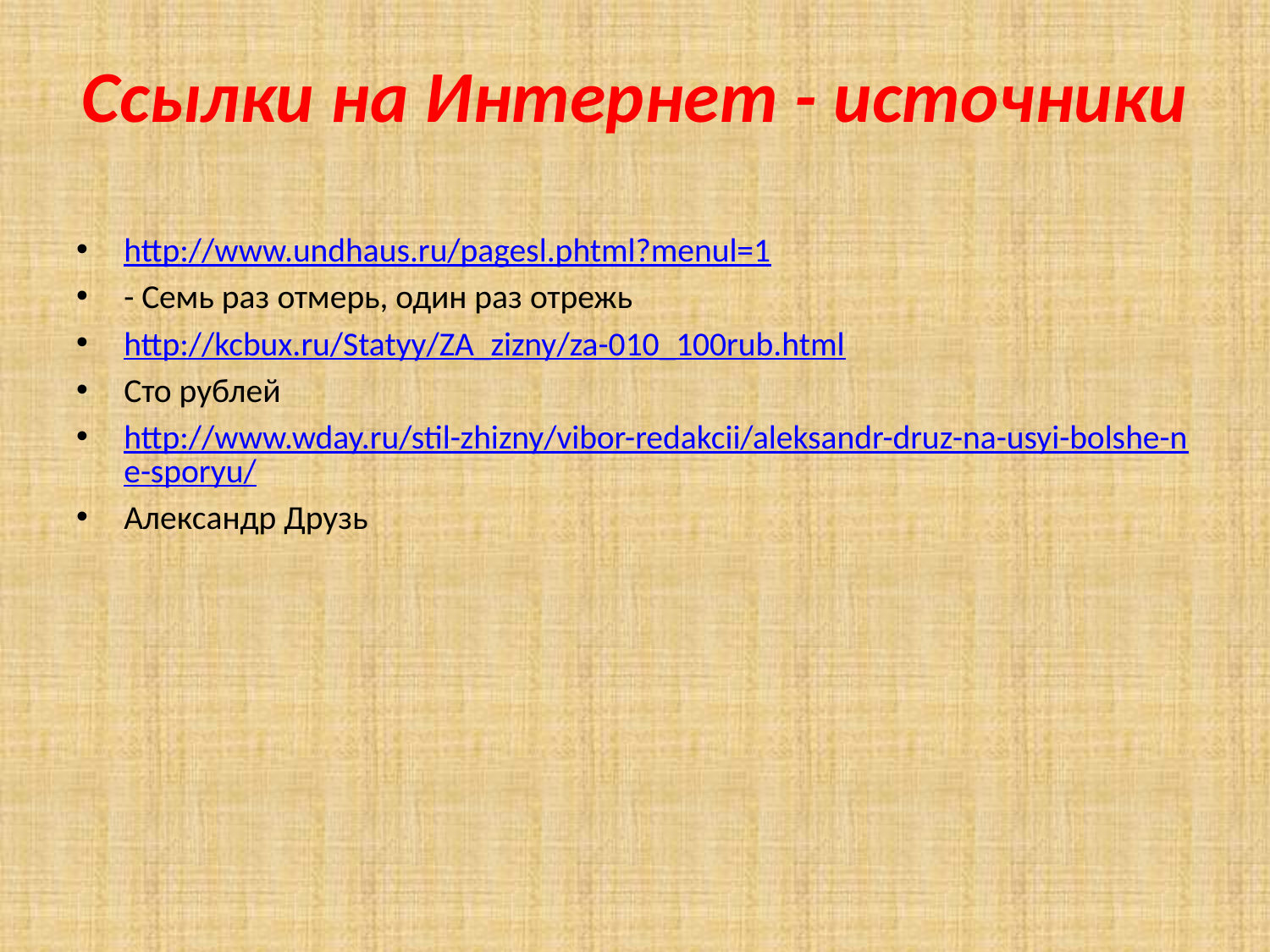

# Ссылки на Интернет - источники
http://www.undhaus.ru/pagesl.phtml?menul=1
- Семь раз отмерь, один раз отрежь
http://kcbux.ru/Statyy/ZA_zizny/za-010_100rub.html
Сто рублей
http://www.wday.ru/stil-zhizny/vibor-redakcii/aleksandr-druz-na-usyi-bolshe-ne-sporyu/
Александр Друзь